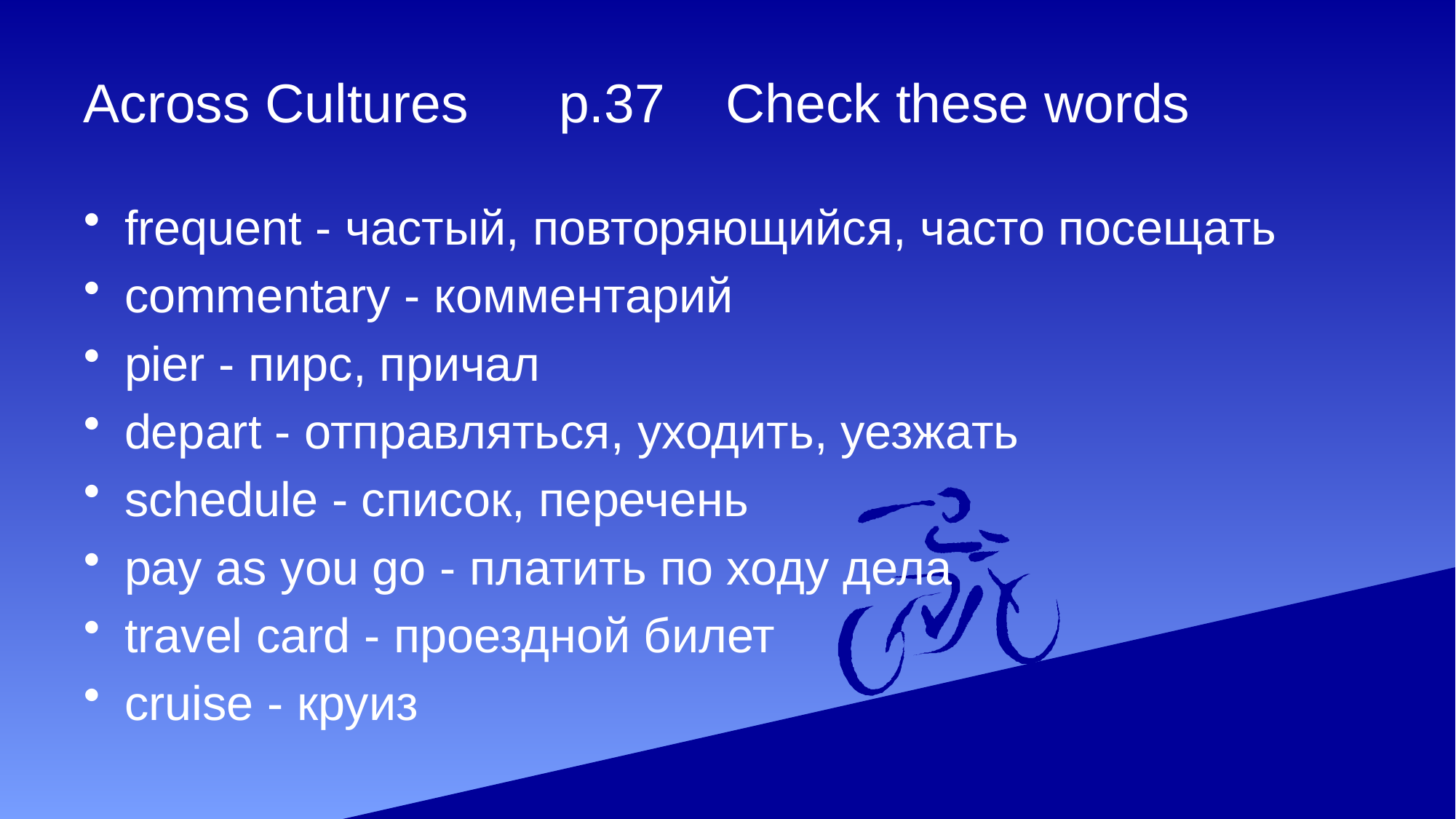

# Across Cultures      p.37    Check these words
frequent - частый, повторяющийся, часто посещать
commentary - комментарий
pier - пирс, причал
depart - отправляться, уходить, уезжать
schedule - список, перечень
pay as you go - платить по ходу дела
travel card - проездной билет
cruise - круиз